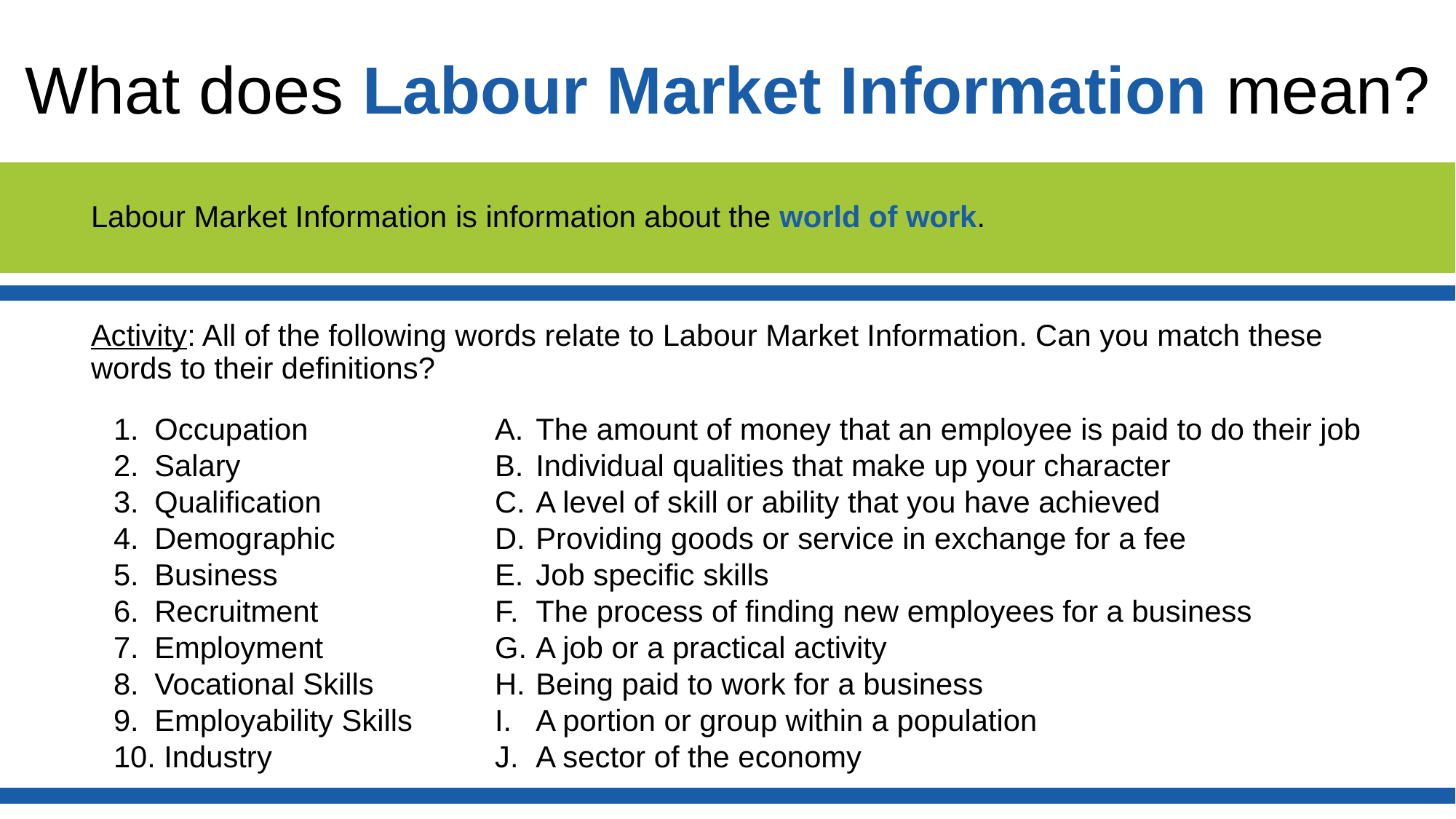

# What does Labour Market Information mean?

Labour Market Information is information about the world of work.
Activity: All of the following words relate to Labour Market Information. Can you match these words to their definitions?

Occupation
Salary
Qualification
Demographic
Business
Recruitment
Employment
Vocational Skills
Employability Skills
 Industry

The amount of money that an employee is paid to do their job
Individual qualities that make up your character
A level of skill or ability that you have achieved
Providing goods or service in exchange for a fee
Job specific skills
The process of finding new employees for a business
A job or a practical activity
Being paid to work for a business
A portion or group within a population
A sector of the economy